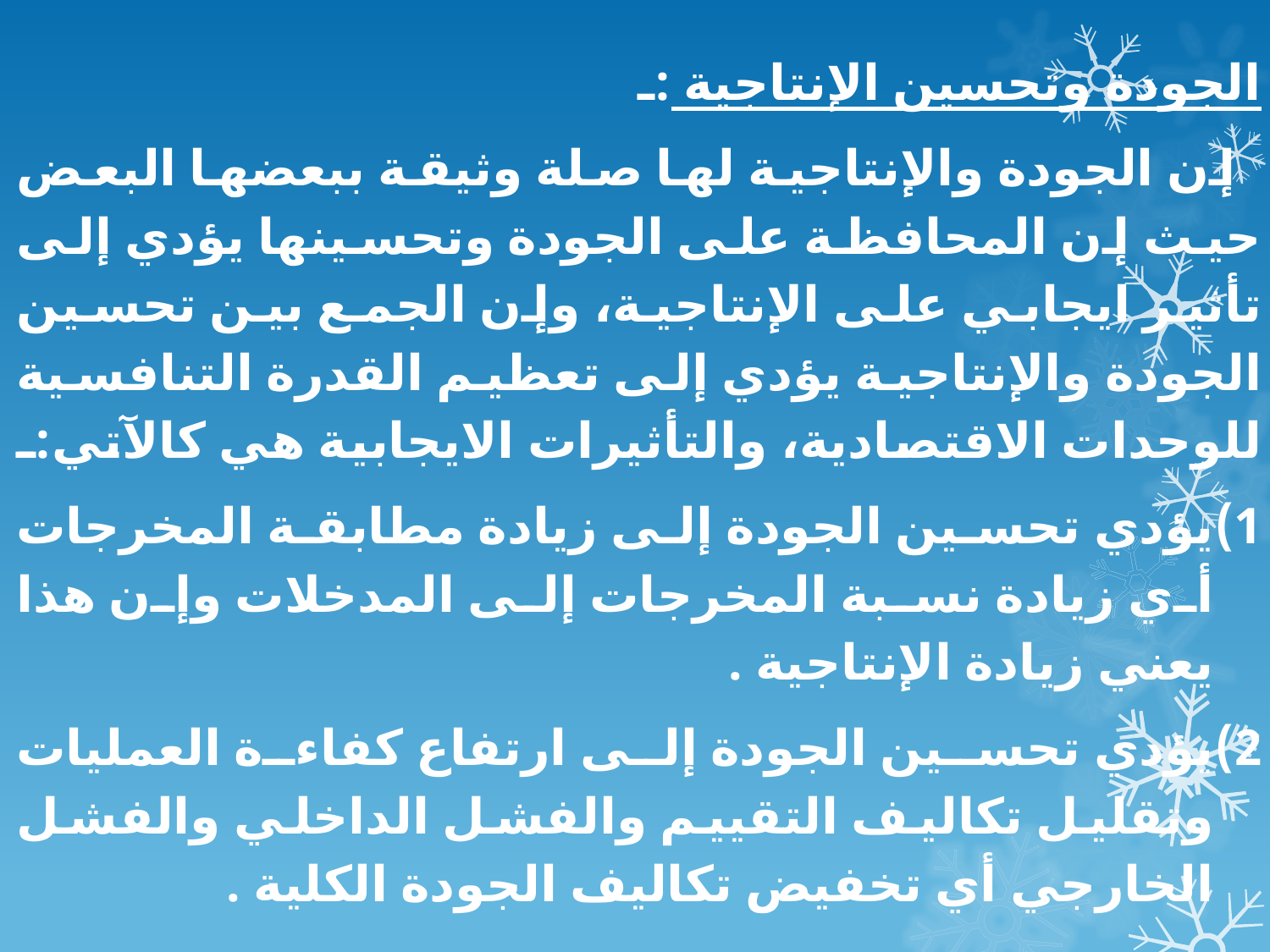

الجودة وتحسين الإنتاجية :ـ
  إن الجودة والإنتاجية لها صلة وثيقة ببعضها البعض حيث إن المحافظة على الجودة وتحسينها يؤدي إلى تأثير ايجابي على الإنتاجية، وإن الجمع بين تحسين الجودة والإنتاجية يؤدي إلى تعظيم القدرة التنافسية للوحدات الاقتصادية، والتأثيرات الايجابية هي كالآتي:ـ
يؤدي تحسين الجودة إلى زيادة مطابقة المخرجات أي زيادة نسبة المخرجات إلى المدخلات وإن هذا يعني زيادة الإنتاجية .
يؤدي تحسين الجودة إلى ارتفاع كفاءة العمليات وتقليل تكاليف التقييم والفشل الداخلي والفشل الخارجي أي تخفيض تكاليف الجودة الكلية .